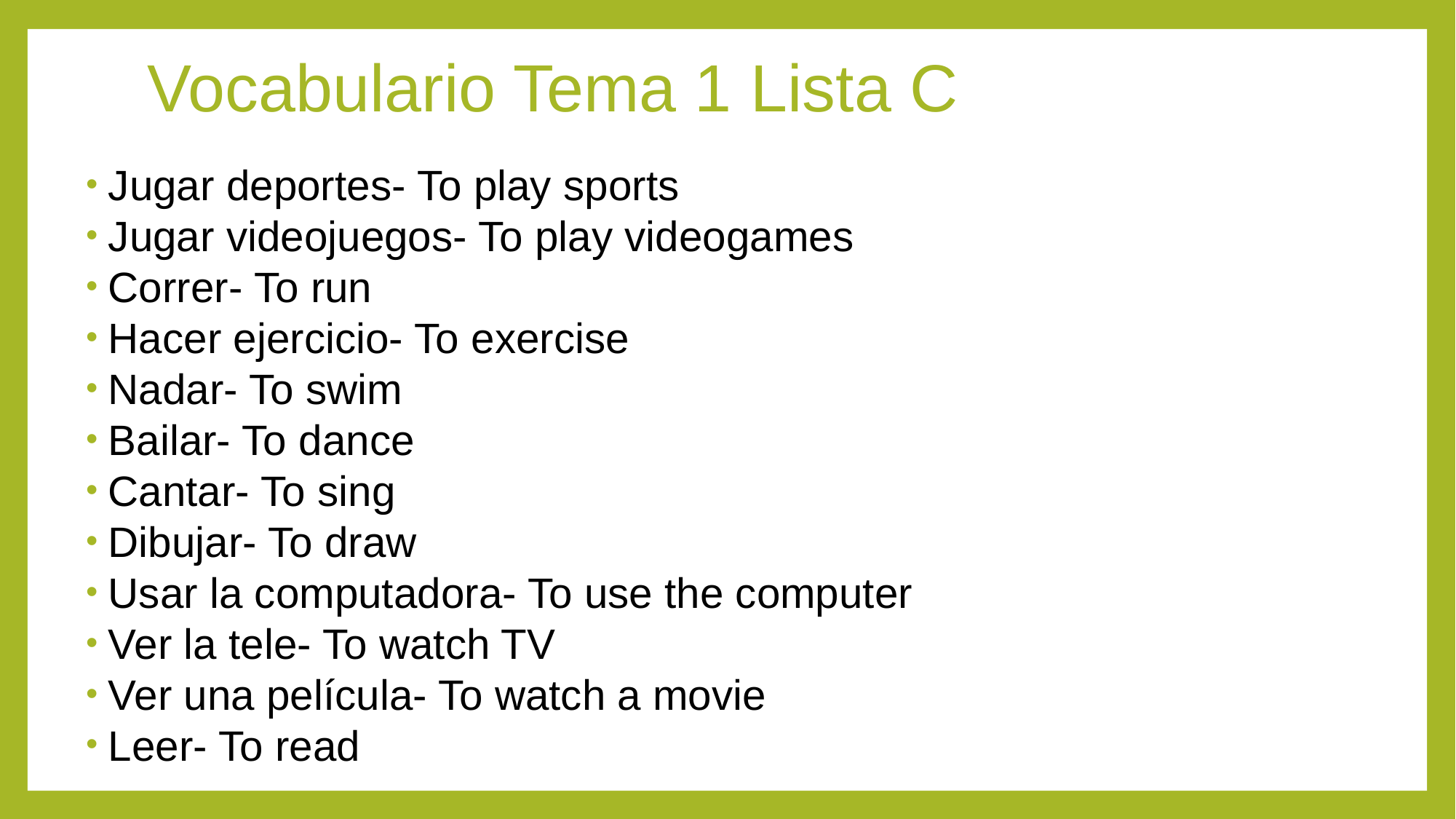

# Vocabulario Tema 1 Lista C
Jugar deportes- To play sports
Jugar videojuegos- To play videogames
Correr- To run
Hacer ejercicio- To exercise
Nadar- To swim
Bailar- To dance
Cantar- To sing
Dibujar- To draw
Usar la computadora- To use the computer
Ver la tele- To watch TV
Ver una película- To watch a movie
Leer- To read